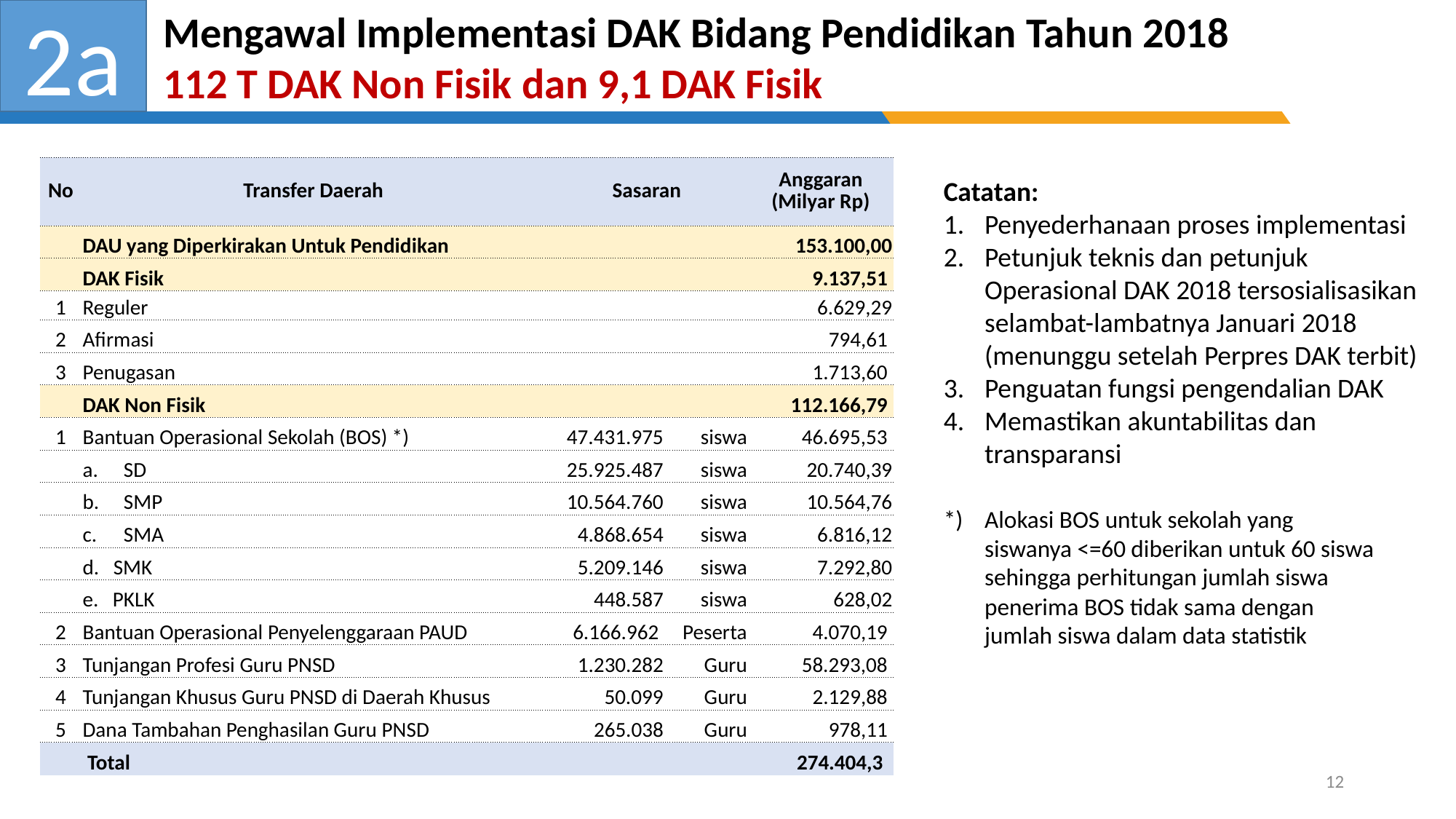

2a
Mengawal Implementasi DAK Bidang Pendidikan Tahun 2018
112 T DAK Non Fisik dan 9,1 DAK Fisik

| No | Transfer Daerah | Sasaran |  | Anggaran (Milyar Rp) |
| --- | --- | --- | --- | --- |
|  | DAU yang Diperkirakan Untuk Pendidikan |  |  | 153.100,00 |
|  | DAK Fisik |  |  | 9.137,51 |
| 1 | Reguler |  |  | 6.629,29 |
| 2 | Afirmasi |  |  | 794,61 |
| 3 | Penugasan |  |  | 1.713,60 |
|  | DAK Non Fisik |  |  | 112.166,79 |
| 1 | Bantuan Operasional Sekolah (BOS) \*) | 47.431.975 | siswa | 46.695,53 |
|  | SD | 25.925.487 | siswa | 20.740,39 |
|  | SMP | 10.564.760 | siswa | 10.564,76 |
|  | SMA | 4.868.654 | siswa | 6.816,12 |
|  | d. SMK | 5.209.146 | siswa | 7.292,80 |
|  | e. PKLK | 448.587 | siswa | 628,02 |
| 2 | Bantuan Operasional Penyelenggaraan PAUD | 6.166.962 | Peserta | 4.070,19 |
| 3 | Tunjangan Profesi Guru PNSD | 1.230.282 | Guru | 58.293,08 |
| 4 | Tunjangan Khusus Guru PNSD di Daerah Khusus | 50.099 | Guru | 2.129,88 |
| 5 | Dana Tambahan Penghasilan Guru PNSD | 265.038 | Guru | 978,11 |
|  | Total |  |  | 274.404,3 |
Catatan:
Penyederhanaan proses implementasi
Petunjuk teknis dan petunjuk Operasional DAK 2018 tersosialisasikan selambat-lambatnya Januari 2018 (menunggu setelah Perpres DAK terbit)
Penguatan fungsi pengendalian DAK
Memastikan akuntabilitas dan transparansi
*) 	Alokasi BOS untuk sekolah yang siswanya <=60 diberikan untuk 60 siswa sehingga perhitungan jumlah siswa penerima BOS tidak sama dengan jumlah siswa dalam data statistik
12